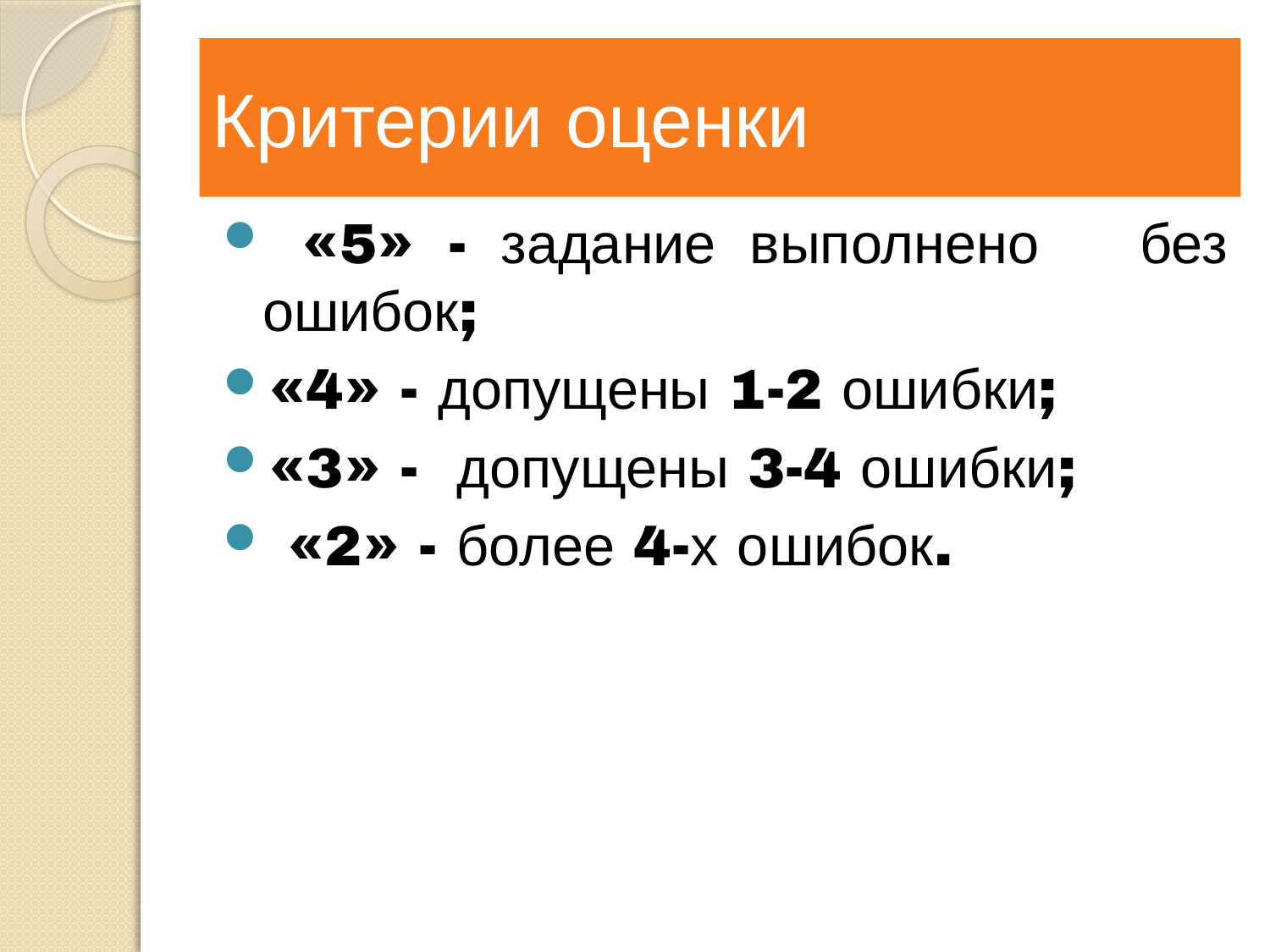

# Критерии оценки
 «5» - задание выполнено   без ошибок;
«4» - допущены 1-2 ошибки;
«3» -  допущены 3-4 ошибки;
 «2» - более 4-х ошибок.